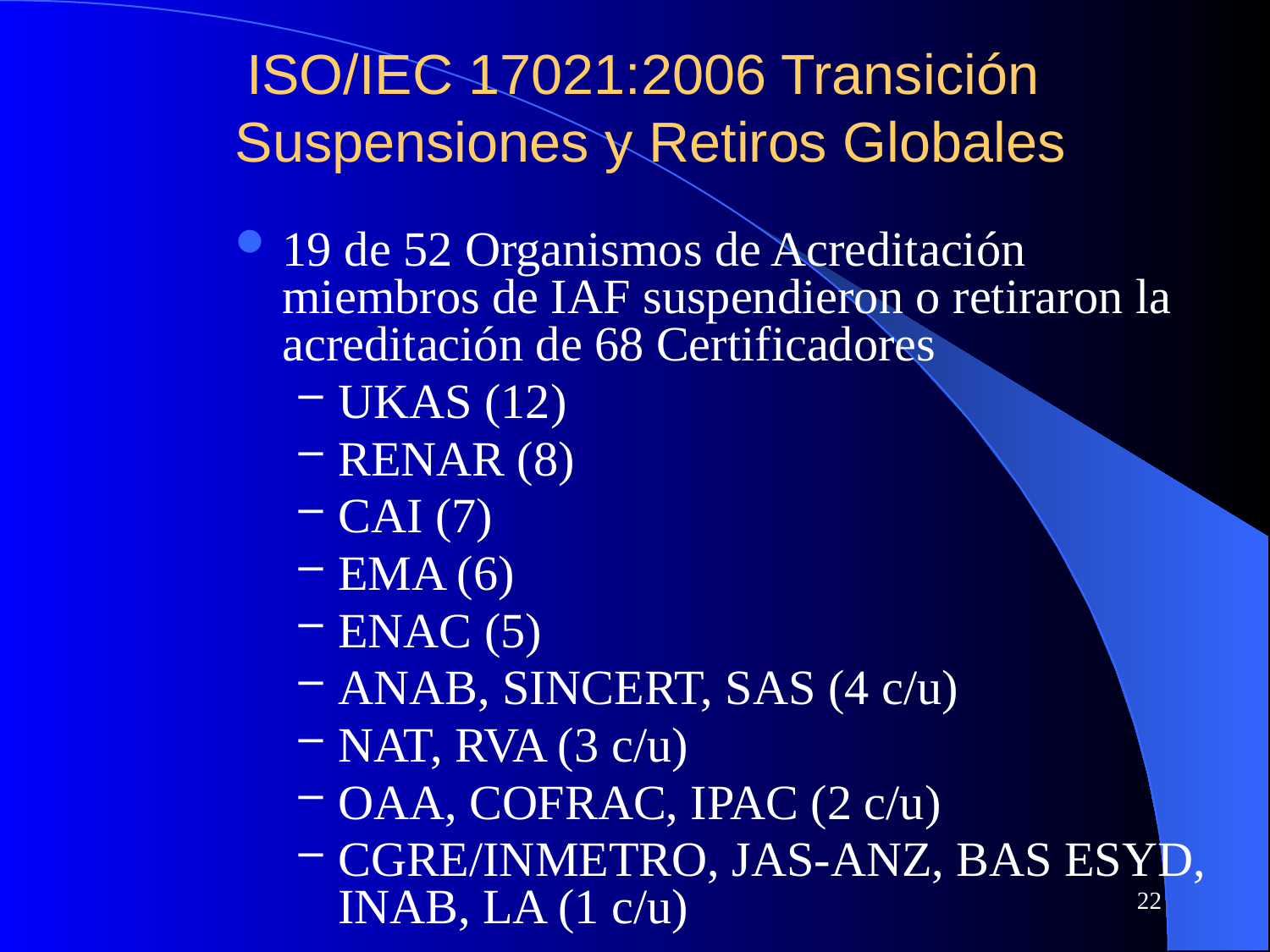

# ISO/IEC 17021:2006 Transición Suspensiones y Retiros Globales
19 de 52 Organismos de Acreditación miembros de IAF suspendieron o retiraron la acreditación de 68 Certificadores
UKAS (12)
RENAR (8)
CAI (7)
EMA (6)
ENAC (5)
ANAB, SINCERT, SAS (4 c/u)
NAT, RVA (3 c/u)
OAA, COFRAC, IPAC (2 c/u)
CGRE/INMETRO, JAS-ANZ, BAS ESYD, INAB, LA (1 c/u)
22